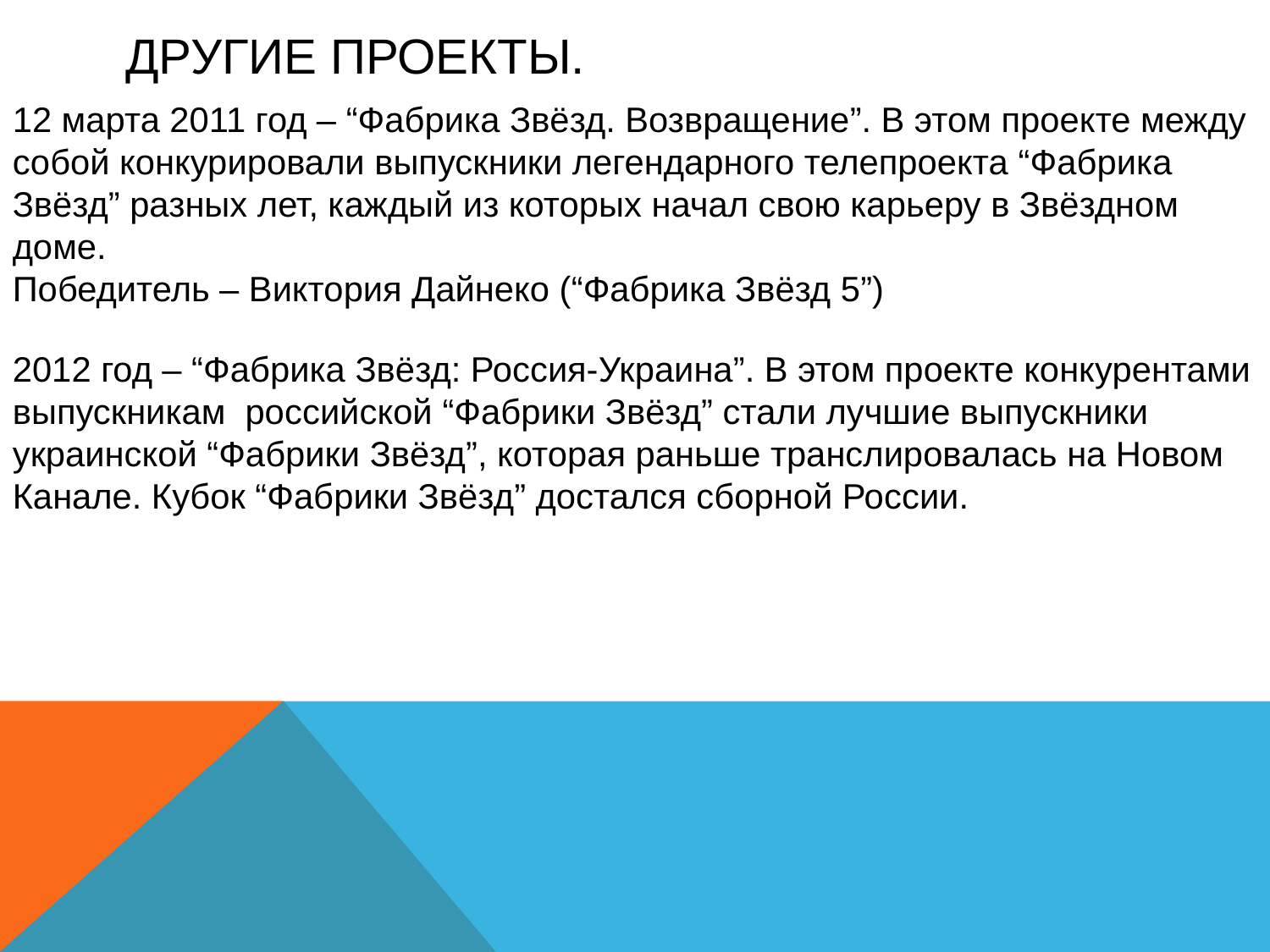

# Другие проекты.
12 марта 2011 год – “Фабрика Звёзд. Возвращение”. В этом проекте между собой конкурировали выпускники легендарного телепроекта “Фабрика Звёзд” разных лет, каждый из которых начал свою карьеру в Звёздном доме.
Победитель – Виктория Дайнеко (“Фабрика Звёзд 5”)

2012 год – “Фабрика Звёзд: Россия-Украина”. В этом проекте конкурентами выпускникам  российской “Фабрики Звёзд” стали лучшие выпускники украинской “Фабрики Звёзд”, которая раньше транслировалась на Новом Канале. Кубок “Фабрики Звёзд” достался сборной России.